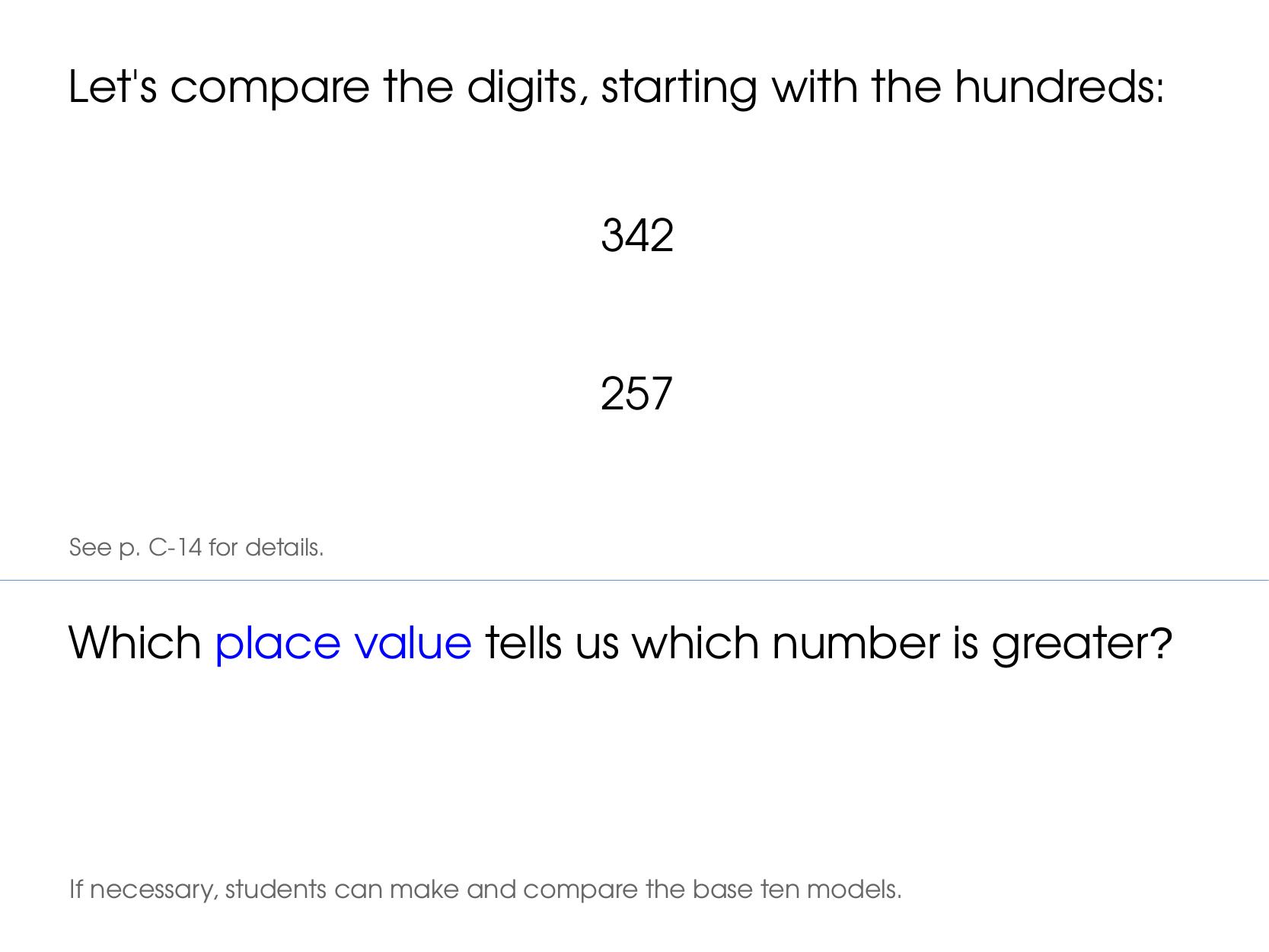

Let's compare the digits, starting with the hundreds:
342
257
See p. C-14 for details.
Which place value tells us which number is greater?
If necessary, students can make and compare the base ten models.